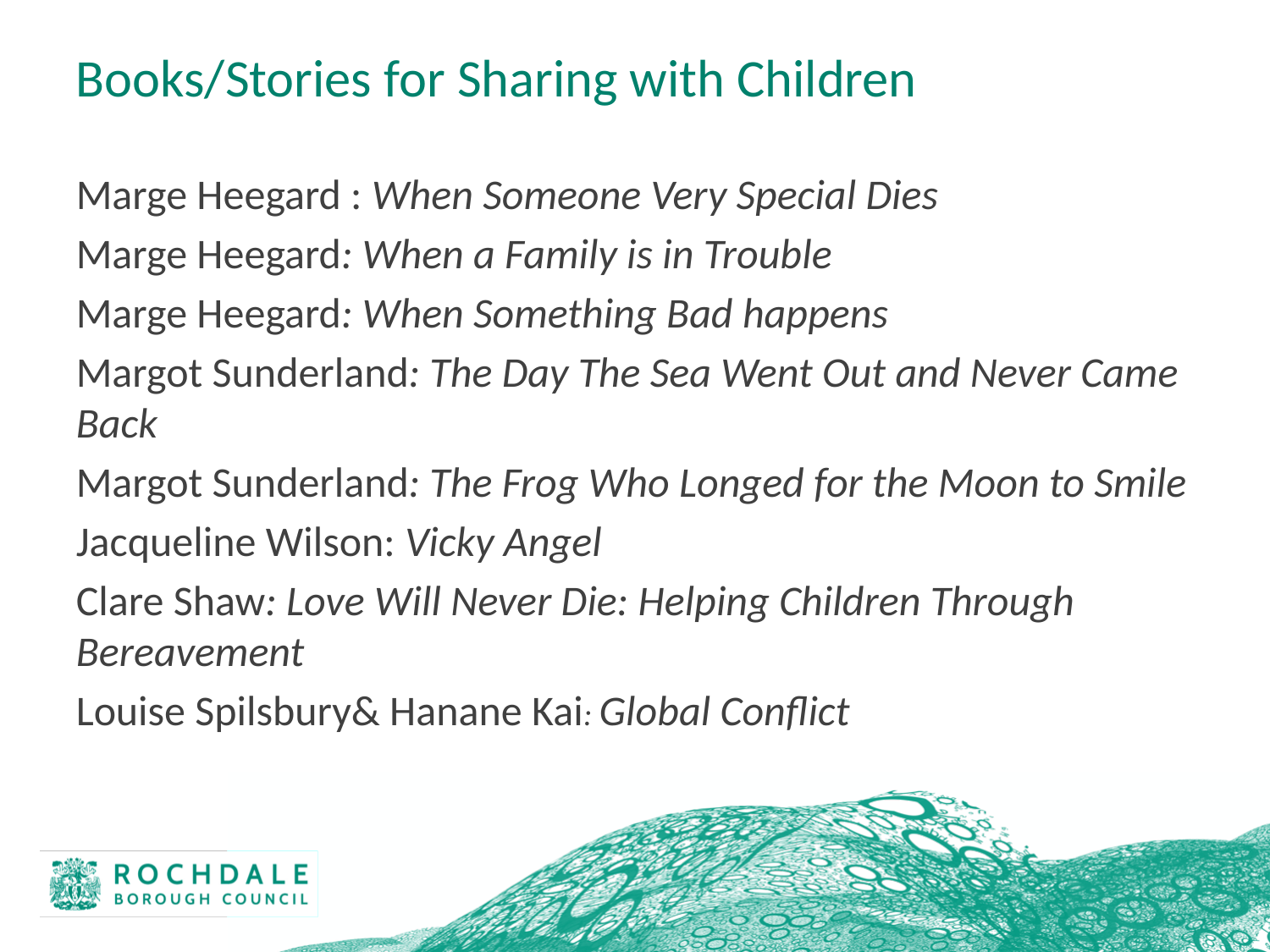

# Books/Stories for Sharing with Children
Marge Heegard : When Someone Very Special Dies
Marge Heegard: When a Family is in Trouble
Marge Heegard: When Something Bad happens
Margot Sunderland: The Day The Sea Went Out and Never Came Back
Margot Sunderland: The Frog Who Longed for the Moon to Smile
Jacqueline Wilson: Vicky Angel
Clare Shaw: Love Will Never Die: Helping Children Through Bereavement
Louise Spilsbury& Hanane Kai: Global Conflict